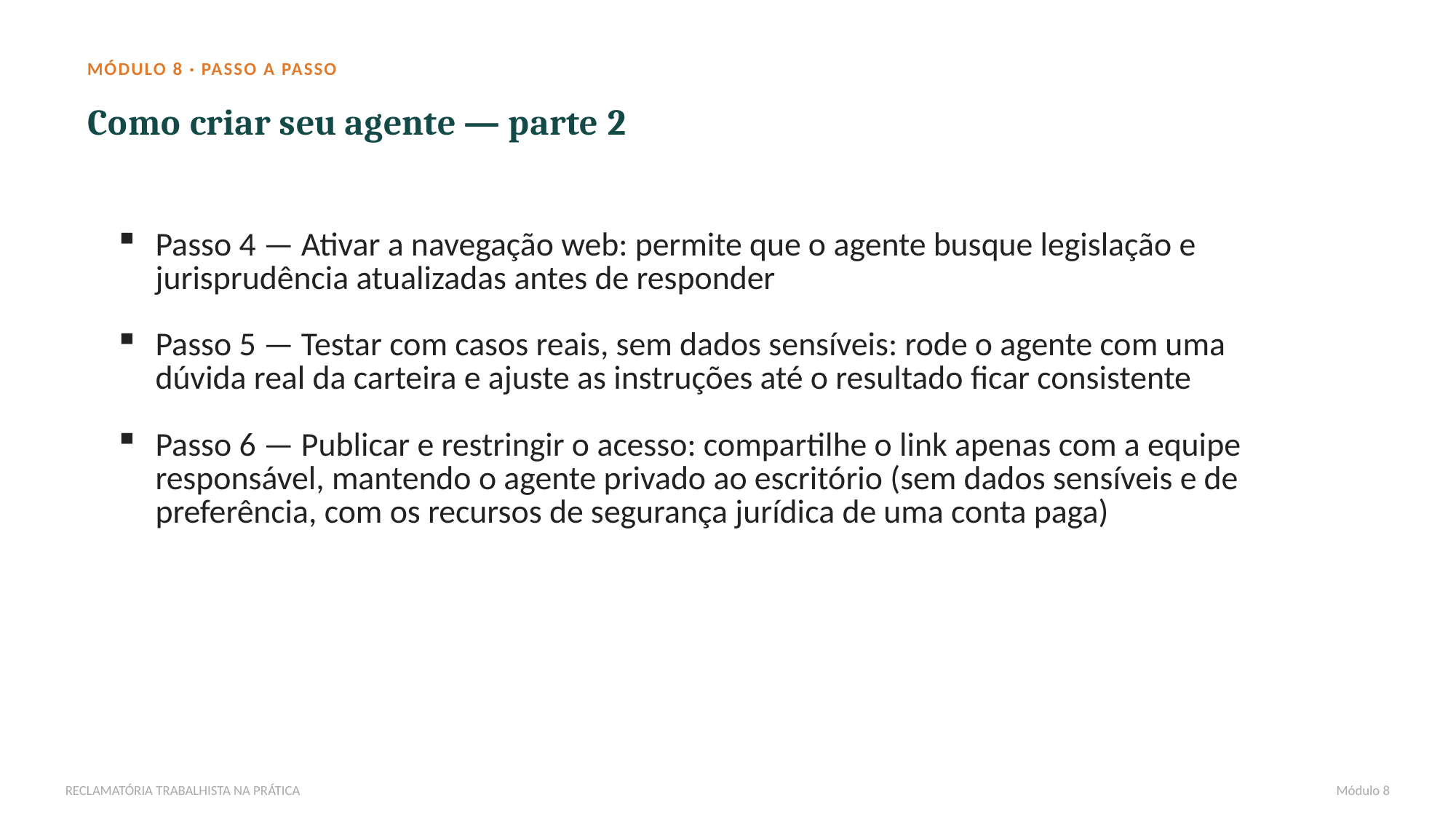

MÓDULO 8 · PASSO A PASSO
Como criar seu agente — parte 2
Passo 4 — Ativar a navegação web: permite que o agente busque legislação e jurisprudência atualizadas antes de responder
Passo 5 — Testar com casos reais, sem dados sensíveis: rode o agente com uma dúvida real da carteira e ajuste as instruções até o resultado ficar consistente
Passo 6 — Publicar e restringir o acesso: compartilhe o link apenas com a equipe responsável, mantendo o agente privado ao escritório (sem dados sensíveis e de preferência, com os recursos de segurança jurídica de uma conta paga)
RECLAMATÓRIA TRABALHISTA NA PRÁTICA
Módulo 8